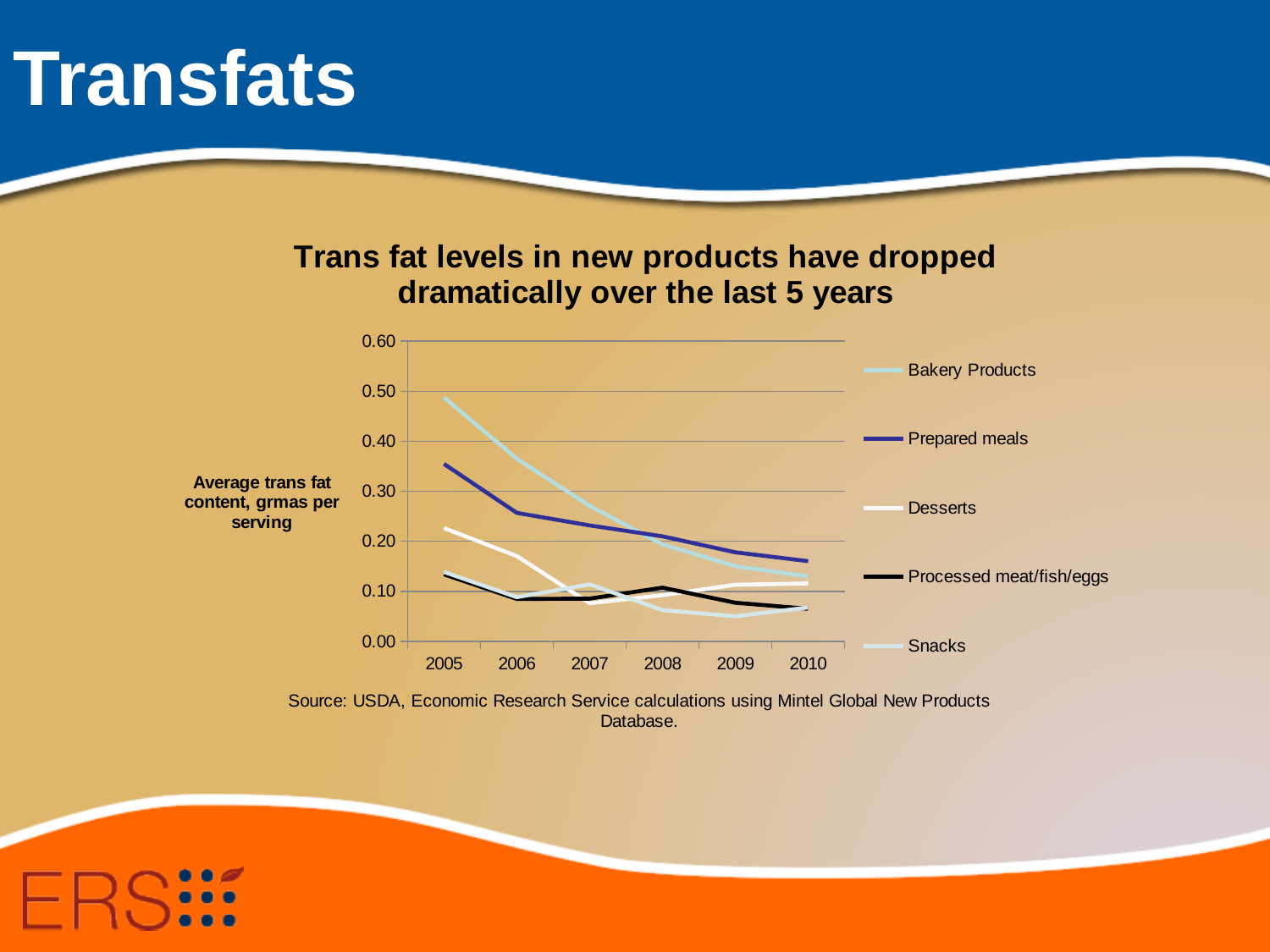

# Transfats

### Chart: Trans fat levels in new products have dropped dramatically over the last 5 years

| Category | Bakery Products | Prepared meals | Desserts | Processed meat/fish/eggs | Snacks |
|---|---|---|---|---|---|
| 2005 | 0.4872268907563028 | 0.35471698113207756 | 0.226384364820847 | 0.1338289962825279 | 0.13857965451055662 |
| 2006 | 0.36494897959183825 | 0.256716417910449 | 0.17032520325203251 | 0.08460236886632855 | 0.08820504009163858 |
| 2007 | 0.2707358870967742 | 0.23166666666666666 | 0.0759493670886076 | 0.08527827648114901 | 0.11369047619047618 |
| 2008 | 0.19360991379310338 | 0.20980000000000001 | 0.09216867469879518 | 0.10720720720720722 | 0.06238207547169825 |
| 2009 | 0.1502252252252254 | 0.17782426778242758 | 0.11304347826086966 | 0.07707129094412372 | 0.05000000000000009 |
| 2010 | 0.1296551724137931 | 0.16019575856443743 | 0.11561307901907363 | 0.06500691562932241 | 0.06758080313418217 |